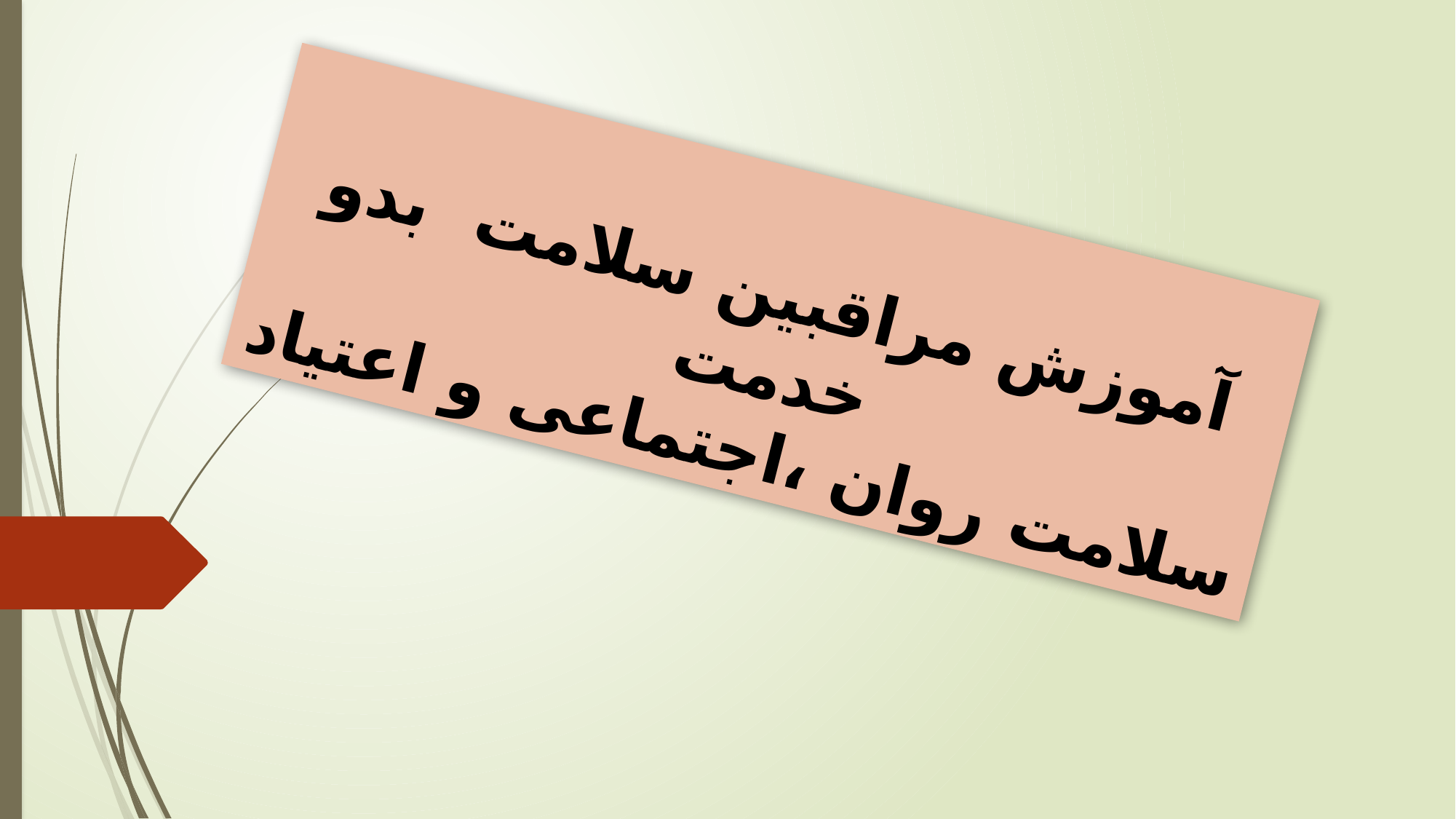

# آموزش مراقبین سلامت  بدو خدمت سلامت روان ،اجتماعی و اعتیاد